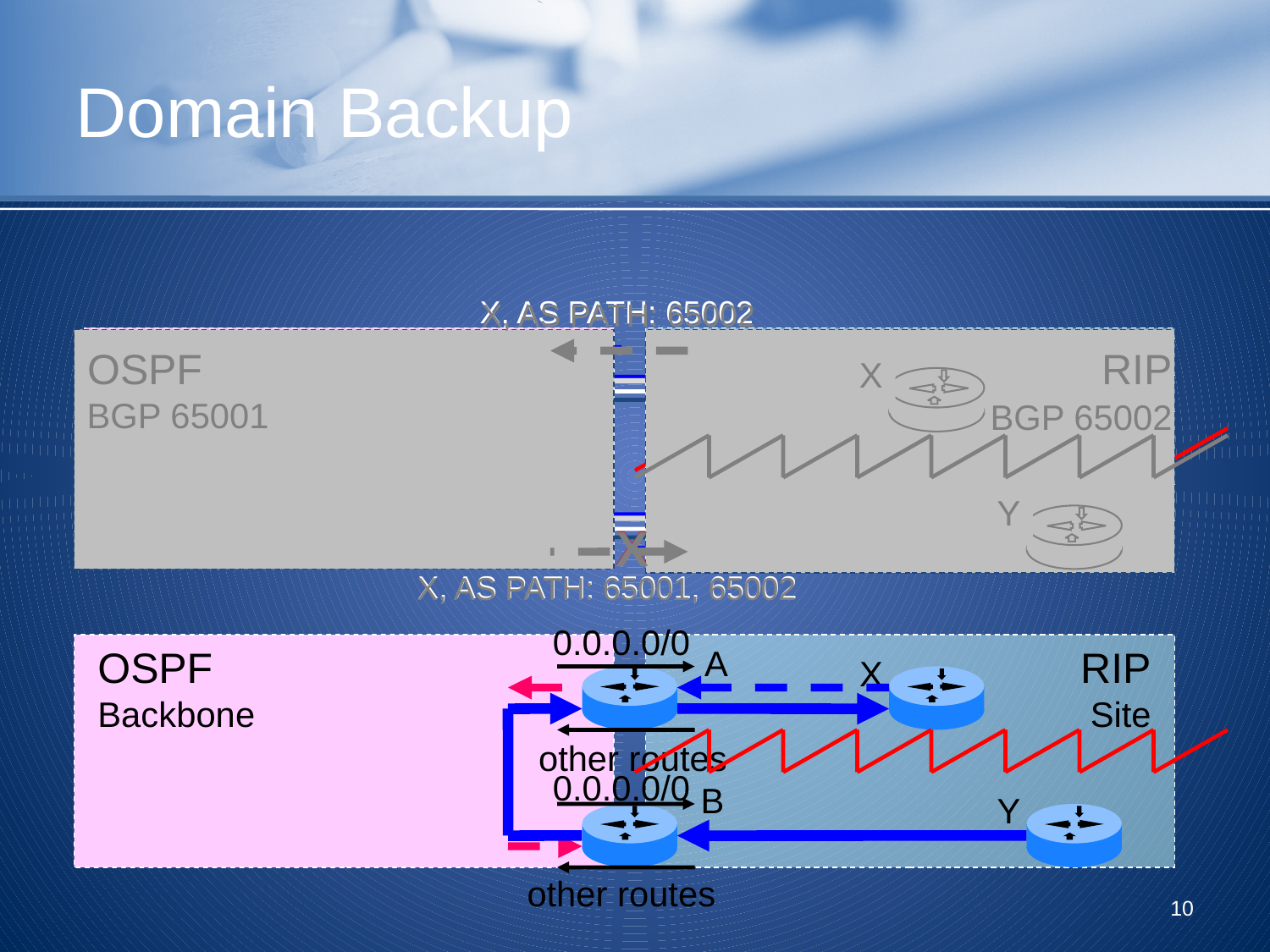

Domain Backup

OSPF
RIP
X

Y

BGP 65001
BGP 65002

X
X, AS PATH: 65002

X, AS PATH: 65001, 65002
X, AS PATH: 65002

OSPF

RIP
X

Y

BGP 65001
BGP 65002

X

X, AS PATH: 65001, 65002
0.0.0.0/0

other routes

0.0.0.0/0

other routes

OSPF
Backbone

A
RIP
Site
X

B
Y

10